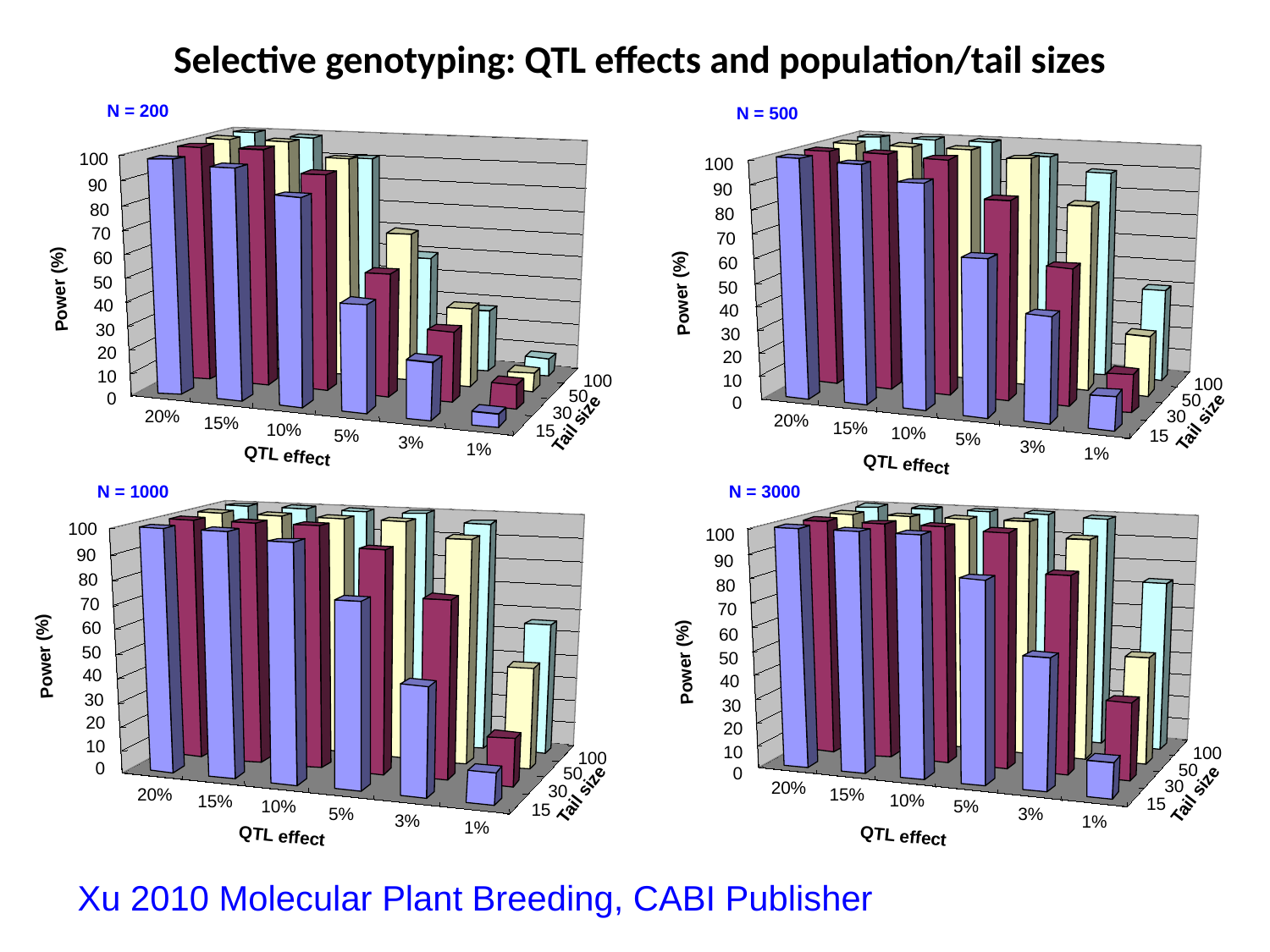

Selective genotyping: QTL effects and population/tail sizes
N = 200
N = 500

100
90
80
70
60
50
40
30
20
10
0

100
90
80
70
60
50
40
30
20
10
0

Power (%)

Power (%)

100

100

50

50

30

Tail size
20%
30
Tail size

20%

15%

15%
10%
15

10%

15
5%

5%
3%

3%
QTL effect
1%

1%
QTL effect
N = 1000
N = 3000

100
90
80
70
60
50
40
30
20
10
0

100
90
80
70
60
50
40
30
20
10
0

Power (%)
Power (%)

100

100

50

50

30

Tail size
20%
Tail size
30

20%
15%

10%
15%

15

10%

5%

15
5%

3%

3%

1%

1%
QTL effect
QTL effect
Xu 2010 Molecular Plant Breeding, CABI Publisher